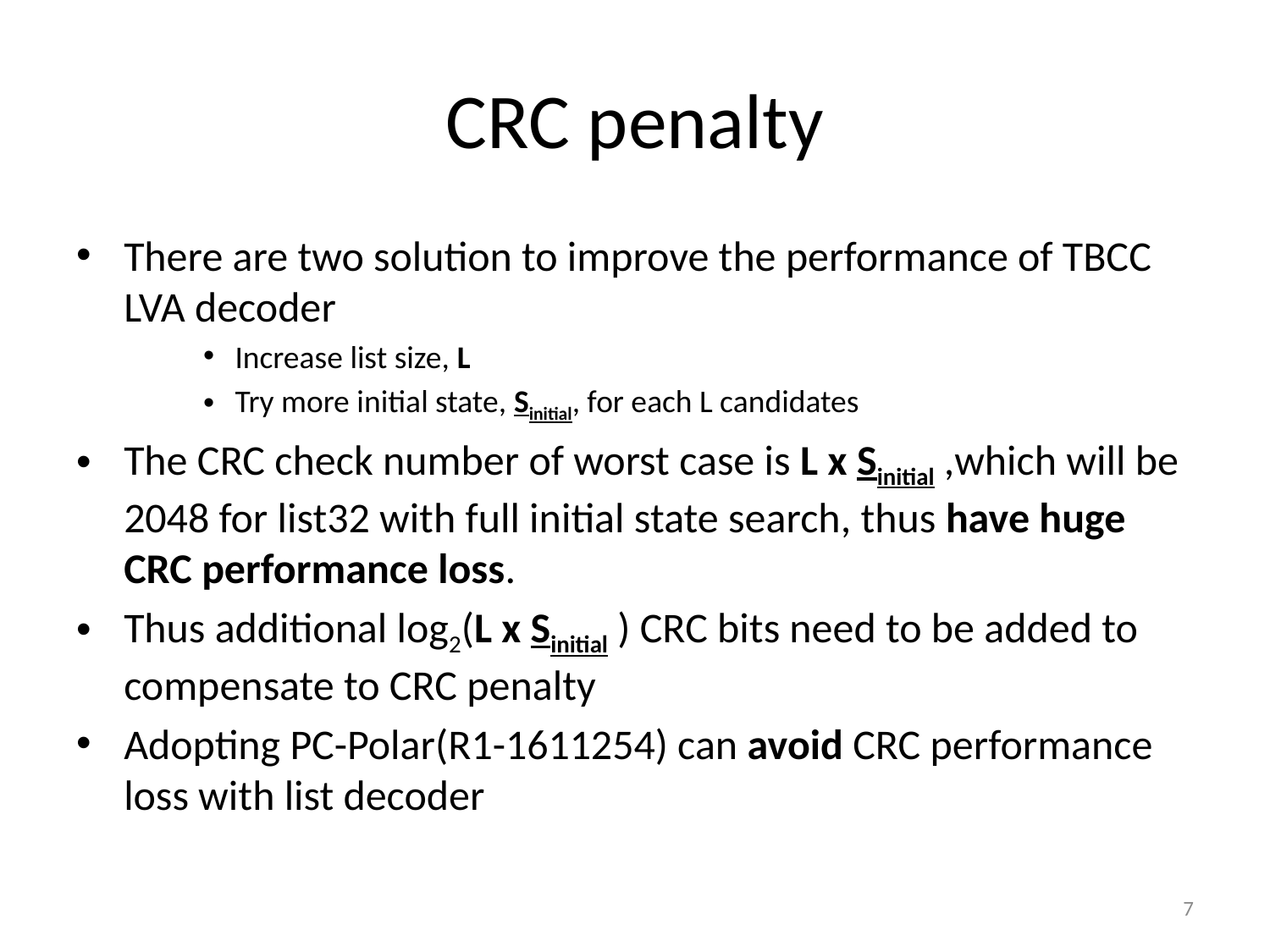

# CRC penalty
There are two solution to improve the performance of TBCC LVA decoder
Increase list size, L
Try more initial state, Sinitial, for each L candidates
The CRC check number of worst case is L x Sinitial ,which will be 2048 for list32 with full initial state search, thus have huge  CRC performance loss.
Thus additional log2(L x Sinitial ) CRC bits need to be added to compensate to CRC penalty
Adopting PC-Polar(R1-1611254) can avoid CRC performance loss with list decoder
7